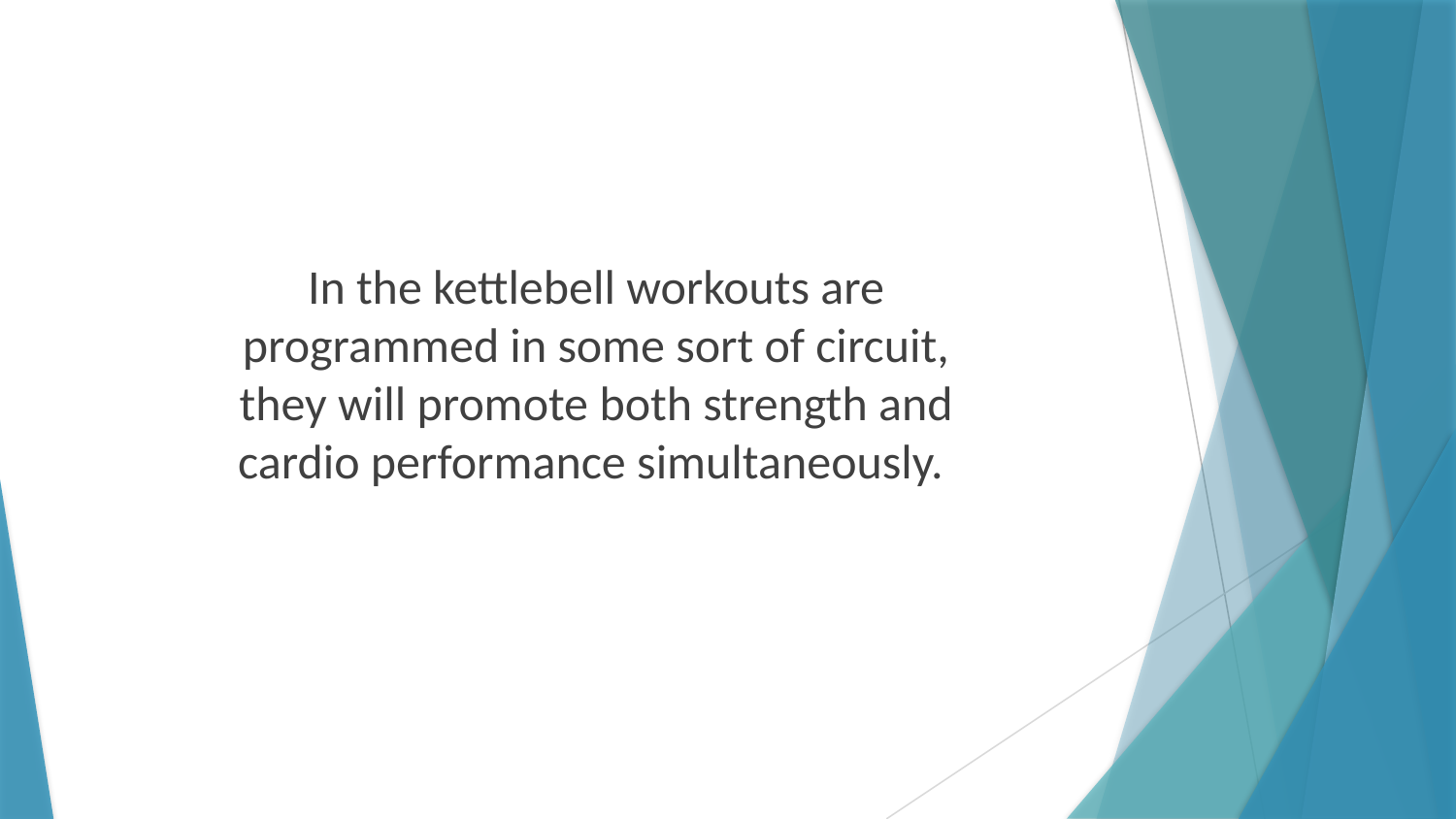

In the kettlebell workouts are programmed in some sort of circuit, they will promote both strength and cardio performance simultaneously.